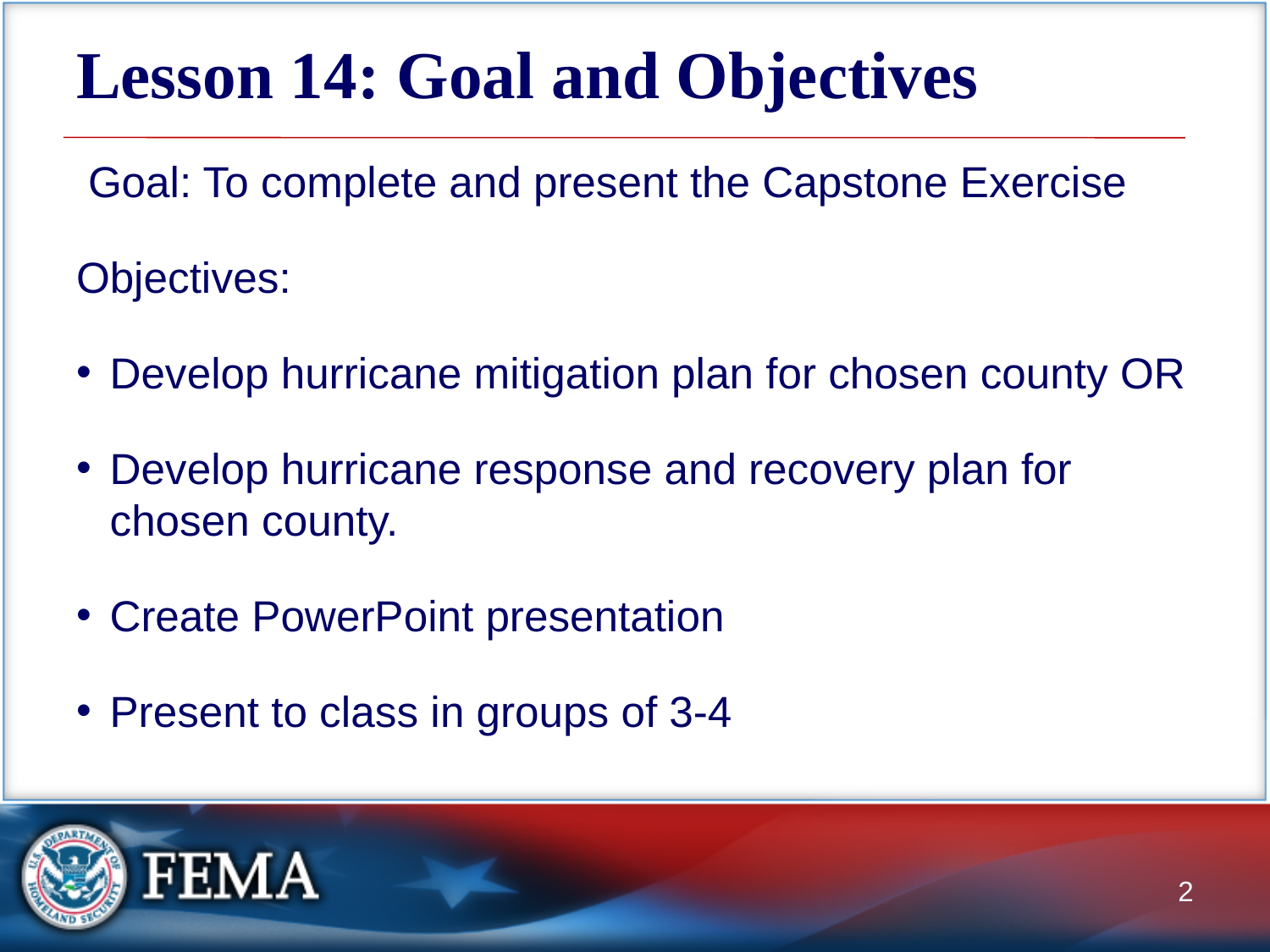

# Lesson 14: Goal and Objectives
 Goal: To complete and present the Capstone Exercise
Objectives:
Develop hurricane mitigation plan for chosen county OR
Develop hurricane response and recovery plan for chosen county.
Create PowerPoint presentation
Present to class in groups of 3-4
2